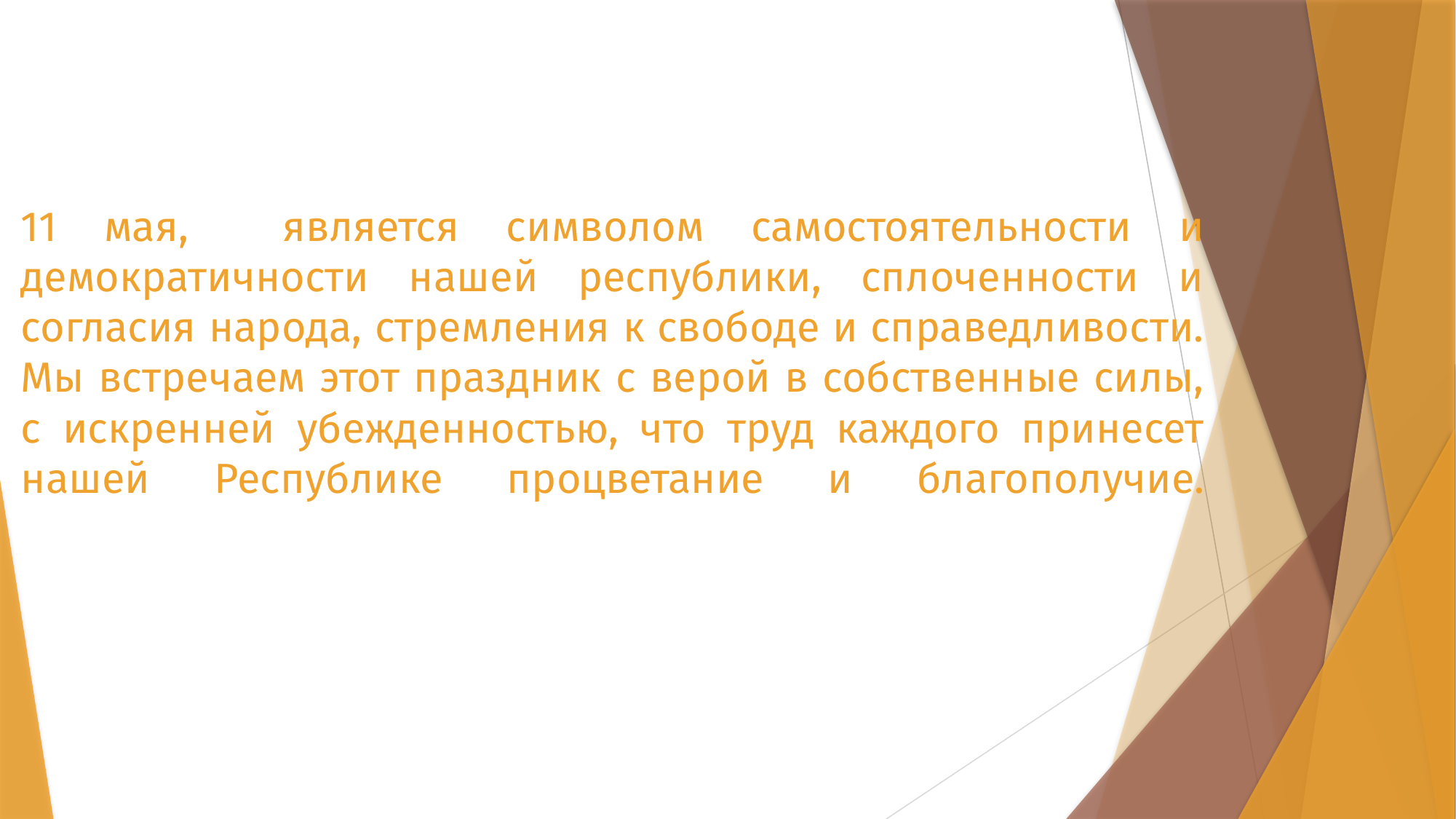

# 11 мая,  является символом самостоятельности и демократичности нашей республики, сплоченности и согласия народа, стремления к свободе и справедливости. Мы встречаем этот праздник с верой в собственные силы, с искренней убежденностью, что труд каждого принесет нашей Республике процветание и благополучие.